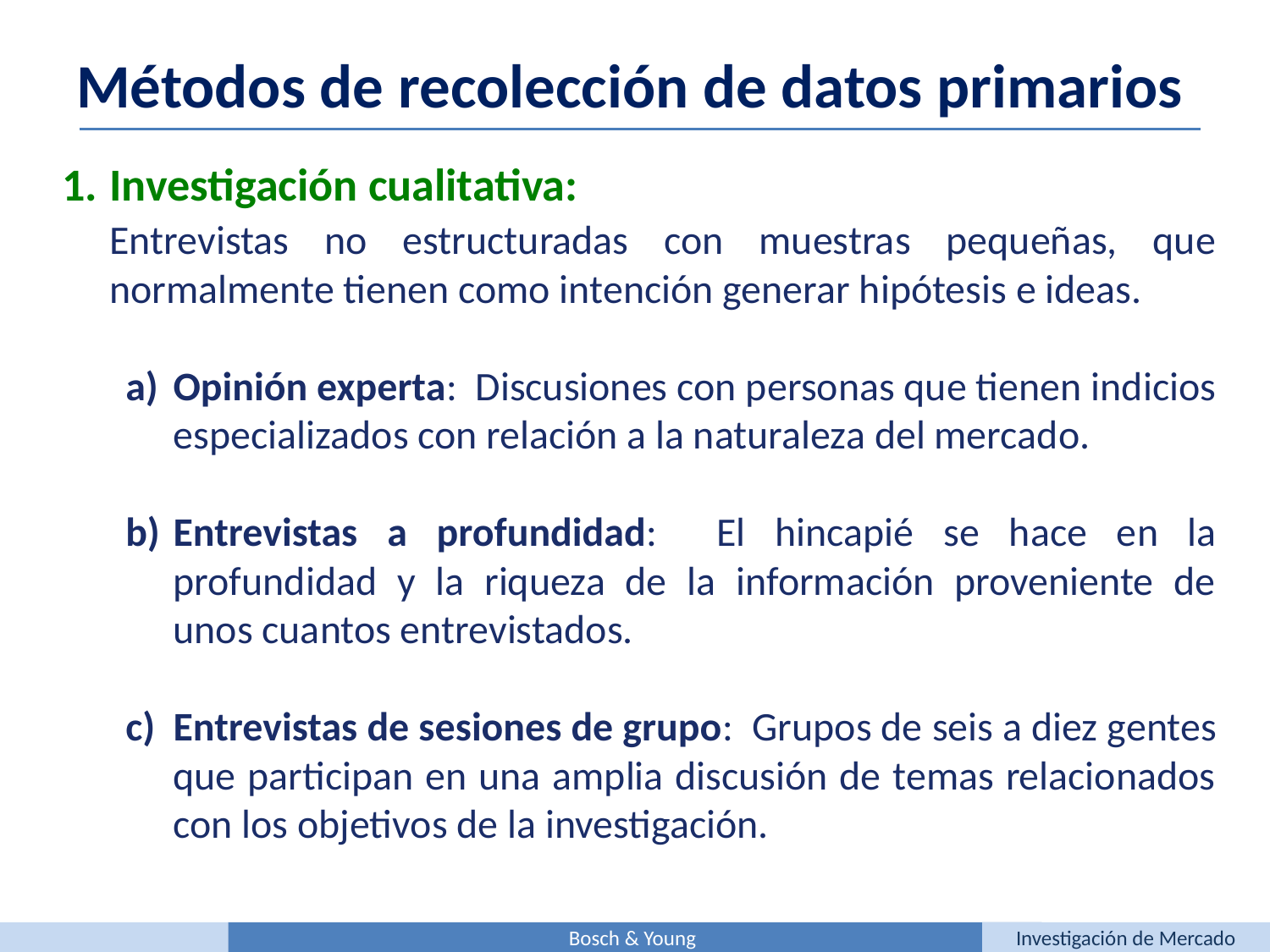

Métodos de recolección de datos primarios
Investigación cualitativa:
	Entrevistas no estructuradas con muestras pequeñas, que normalmente tienen como intención generar hipótesis e ideas.

Opinión experta:  Discusiones con personas que tienen indicios especializados con relación a la naturaleza del mercado.

Entrevistas a profundidad:  El hincapié se hace en la profundidad y la riqueza de la información proveniente de unos cuantos entrevistados.

Entrevistas de sesiones de grupo:  Grupos de seis a diez gentes que participan en una amplia discusión de temas relacionados con los objetivos de la investigación.

Bosch & Young
Investigación de Mercado